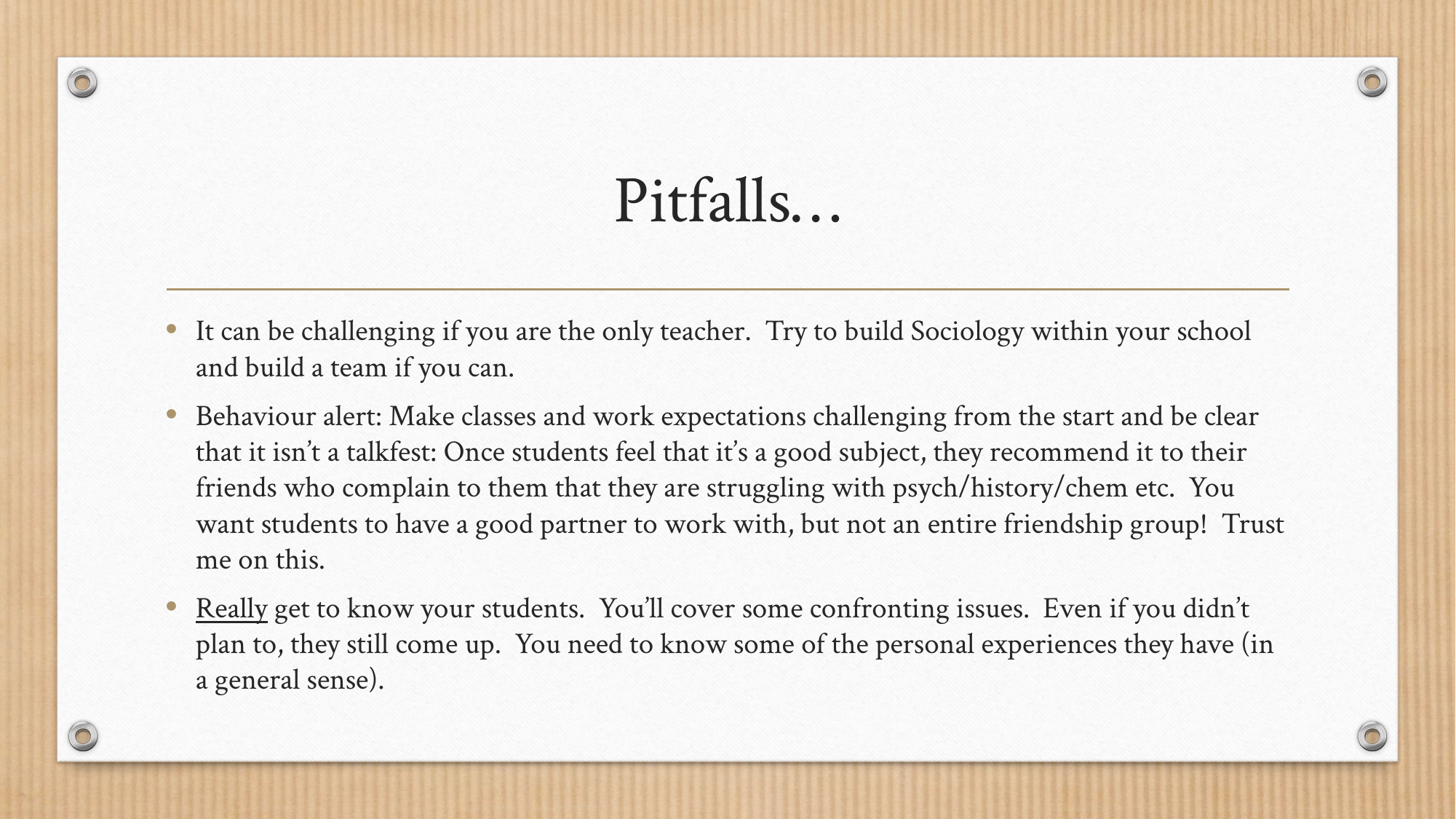

# Pitfalls…
It can be challenging if you are the only teacher.  Try to build Sociology within your school and build a team if you can.
Behaviour alert: Make classes and work expectations challenging from the start and be clear that it isn’t a talkfest: Once students feel that it’s a good subject, they recommend it to their friends who complain to them that they are struggling with psych/history/chem etc.  You want students to have a good partner to work with, but not an entire friendship group!  Trust me on this.
Really get to know your students.  You’ll cover some confronting issues.  Even if you didn’t plan to, they still come up.  You need to know some of the personal experiences they have (in a general sense).